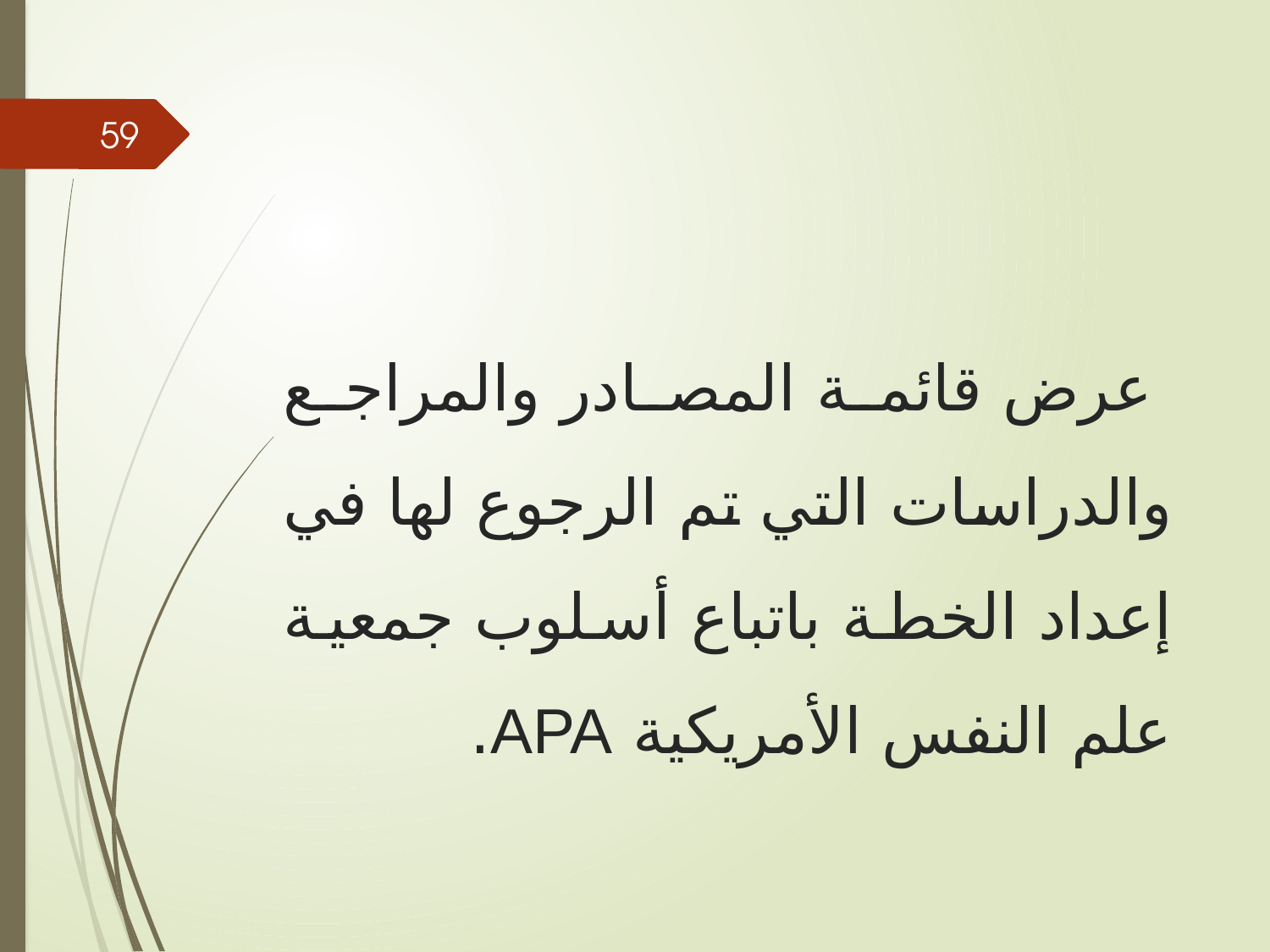

# عرض قائمة المصادر والمراجع والدراسات التي تم الرجوع لها في إعداد الخطة باتباع أسلوب جمعية علم النفس الأمريكية APA.
59